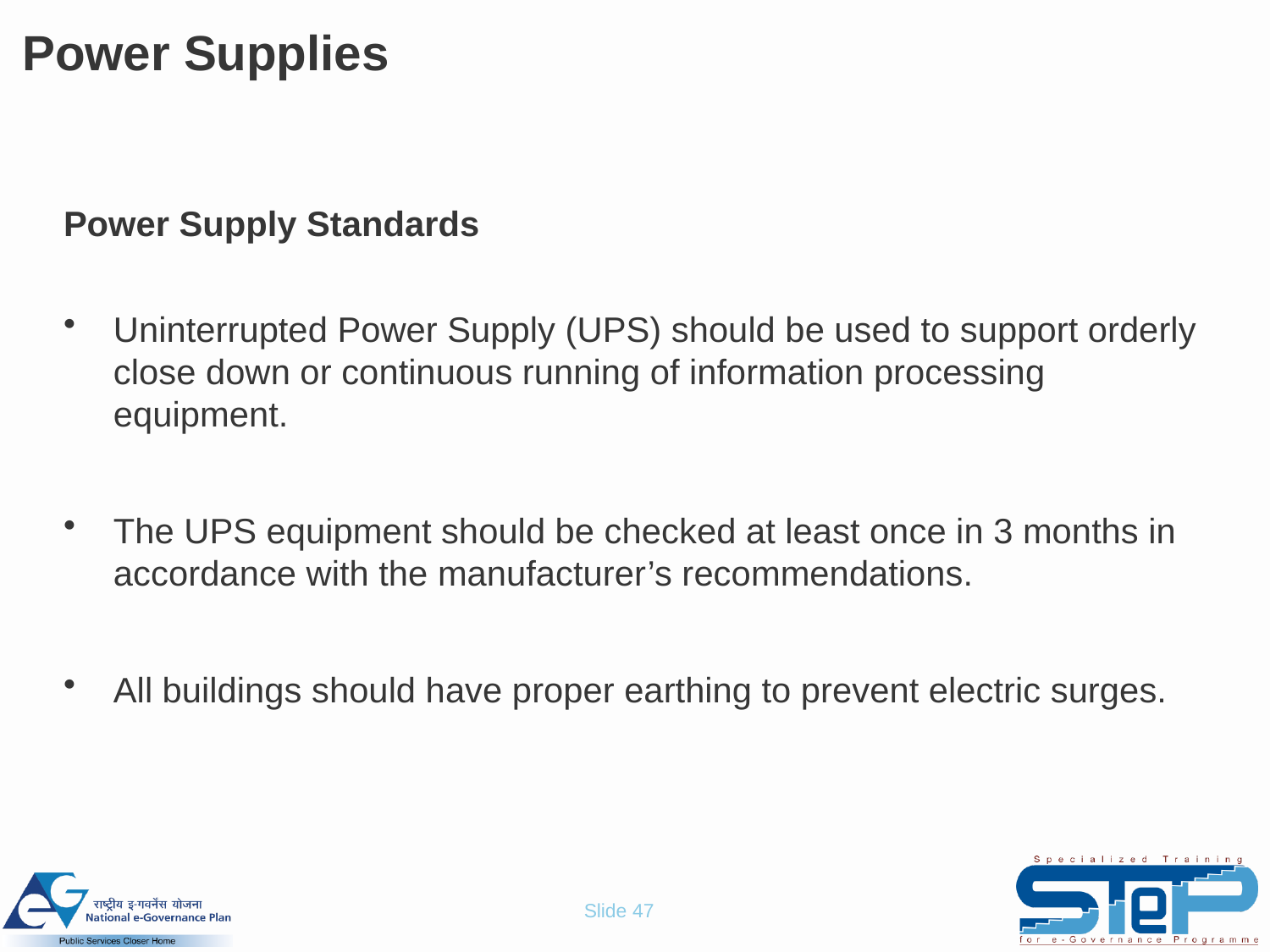

# Power Supplies
Power Supply Standards

Uninterrupted Power Supply (UPS) should be used to support orderly close down or continuous running of information processing equipment.

The UPS equipment should be checked at least once in 3 months in accordance with the manufacturer’s recommendations.

All buildings should have proper earthing to prevent electric surges.